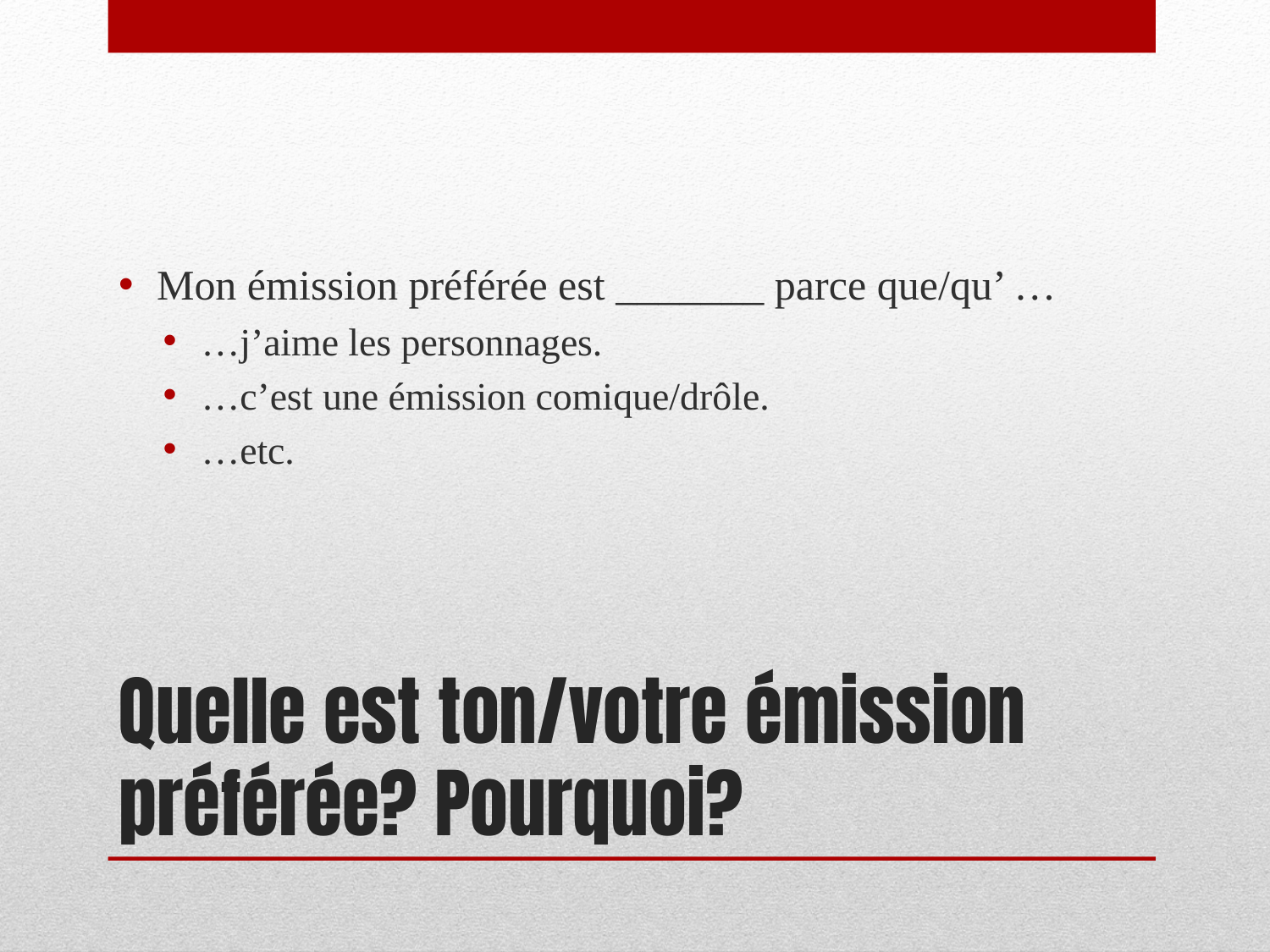

Mon émission préférée est _______ parce que/qu’ …
…j’aime les personnages.
…c’est une émission comique/drôle.
…etc.
# Quelle est ton/votre émission préférée? Pourquoi?